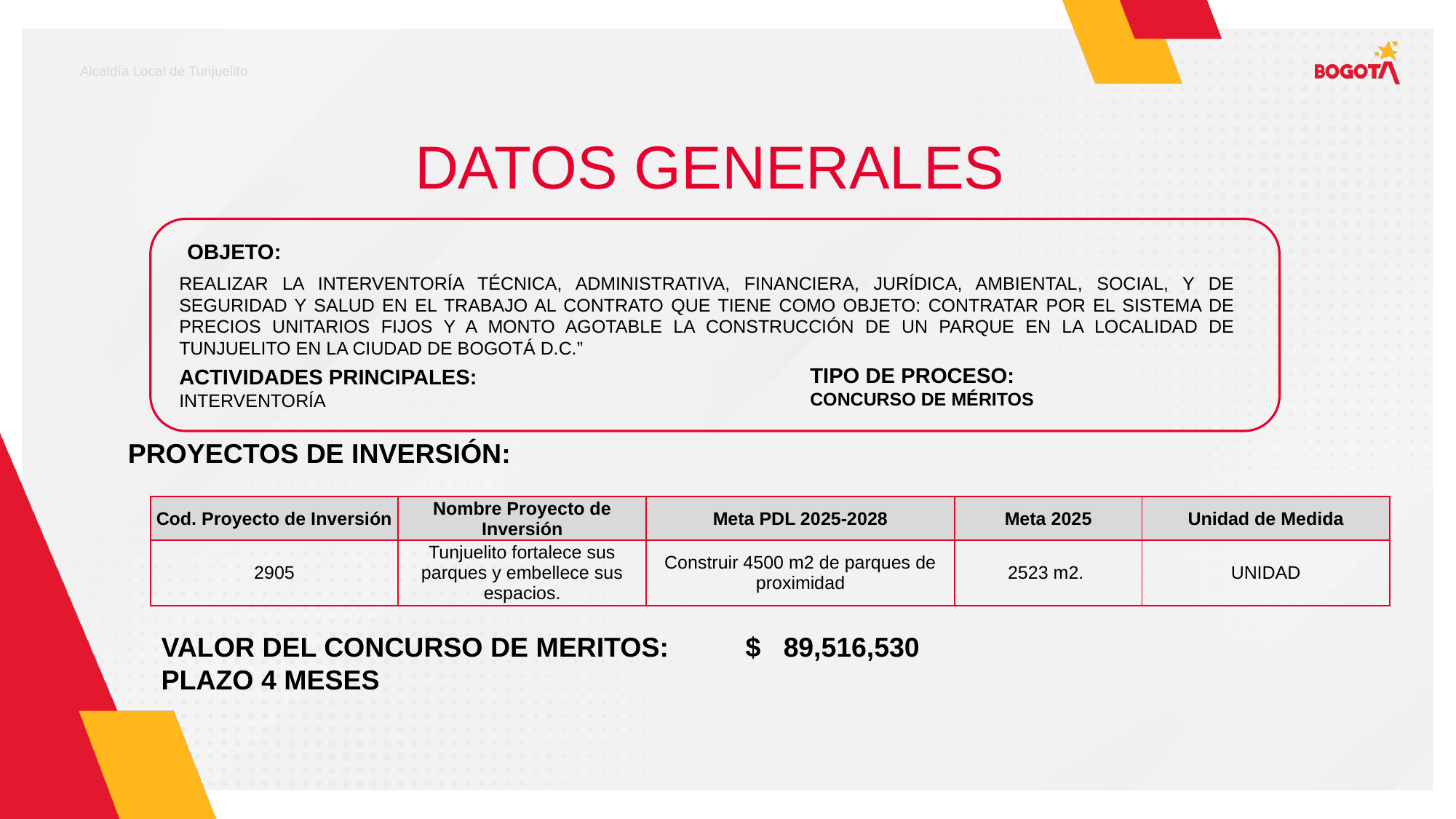

Alcaldía Local de Tunjuelito

DATOS GENERALES

OBJETO:
REALIZAR LA INTERVENTORÍA TÉCNICA, ADMINISTRATIVA, FINANCIERA, JURÍDICA, AMBIENTAL, SOCIAL, Y DE SEGURIDAD Y SALUD EN EL TRABAJO AL CONTRATO QUE TIENE COMO OBJETO: CONTRATAR POR EL SISTEMA DE PRECIOS UNITARIOS FIJOS Y A MONTO AGOTABLE LA CONSTRUCCIÓN DE UN PARQUE EN LA LOCALIDAD DE TUNJUELITO EN LA CIUDAD DE BOGOTÁ D.C.”
TIPO DE PROCESO:
CONCURSO DE MÉRITOS
ACTIVIDADES PRINCIPALES:
INTERVENTORÍA
PROYECTOS DE INVERSIÓN:
| Cod. Proyecto de Inversión | Nombre Proyecto de Inversión | Meta PDL 2025-2028 | Meta 2025 | Unidad de Medida |
| --- | --- | --- | --- | --- |
| 2905 | Tunjuelito fortalece sus parques y embellece sus espacios. | Construir 4500 m2 de parques de proximidad | 2523 m2. | UNIDAD |
VALOR DEL CONCURSO DE MERITOS:          $   89,516,530
PLAZO 4 MESES